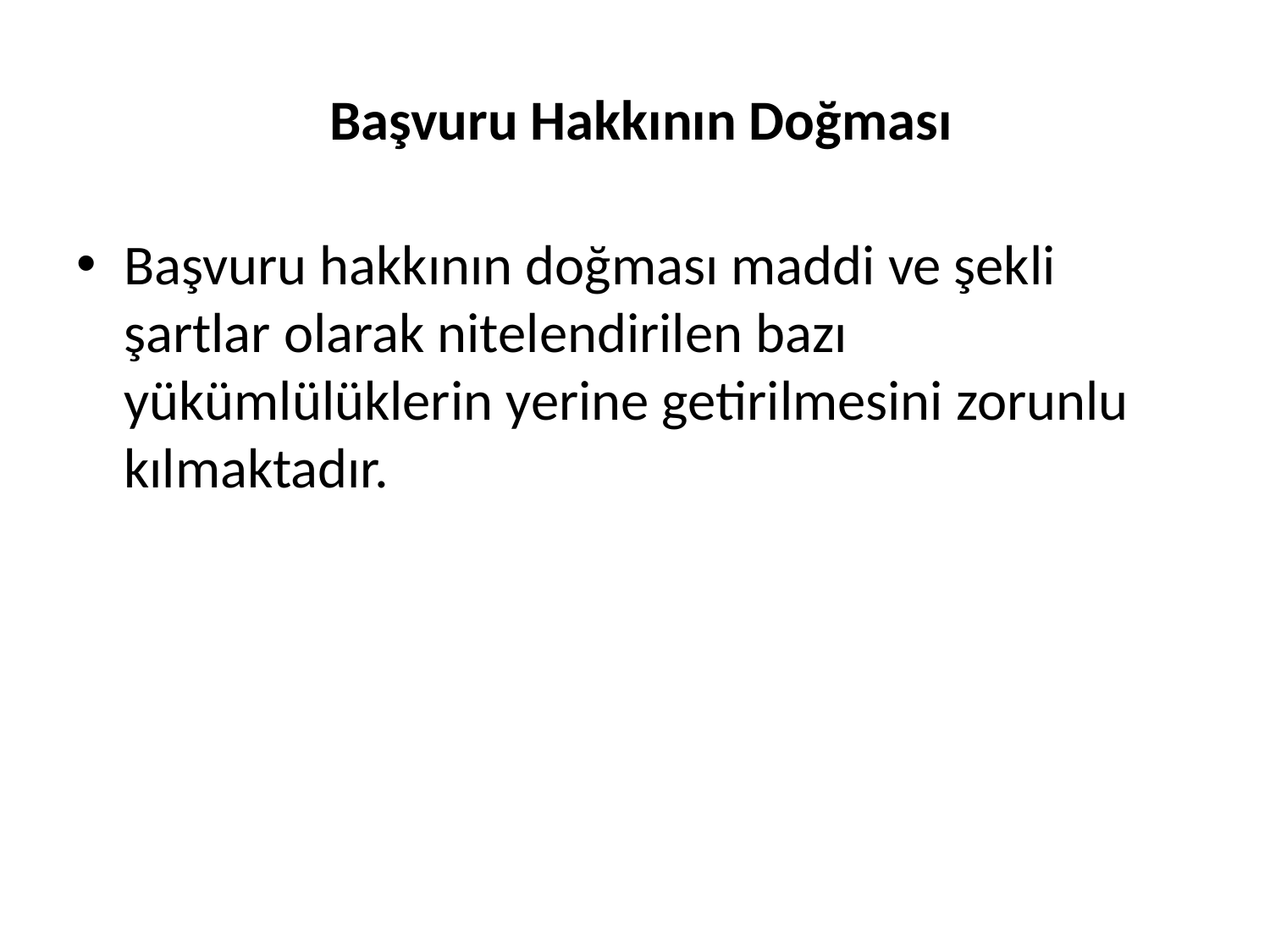

# Başvuru Hakkının Doğması
Başvuru hakkının doğması maddi ve şekli şartlar olarak nitelendirilen bazı yükümlülüklerin yerine getirilmesini zorunlu kılmaktadır.